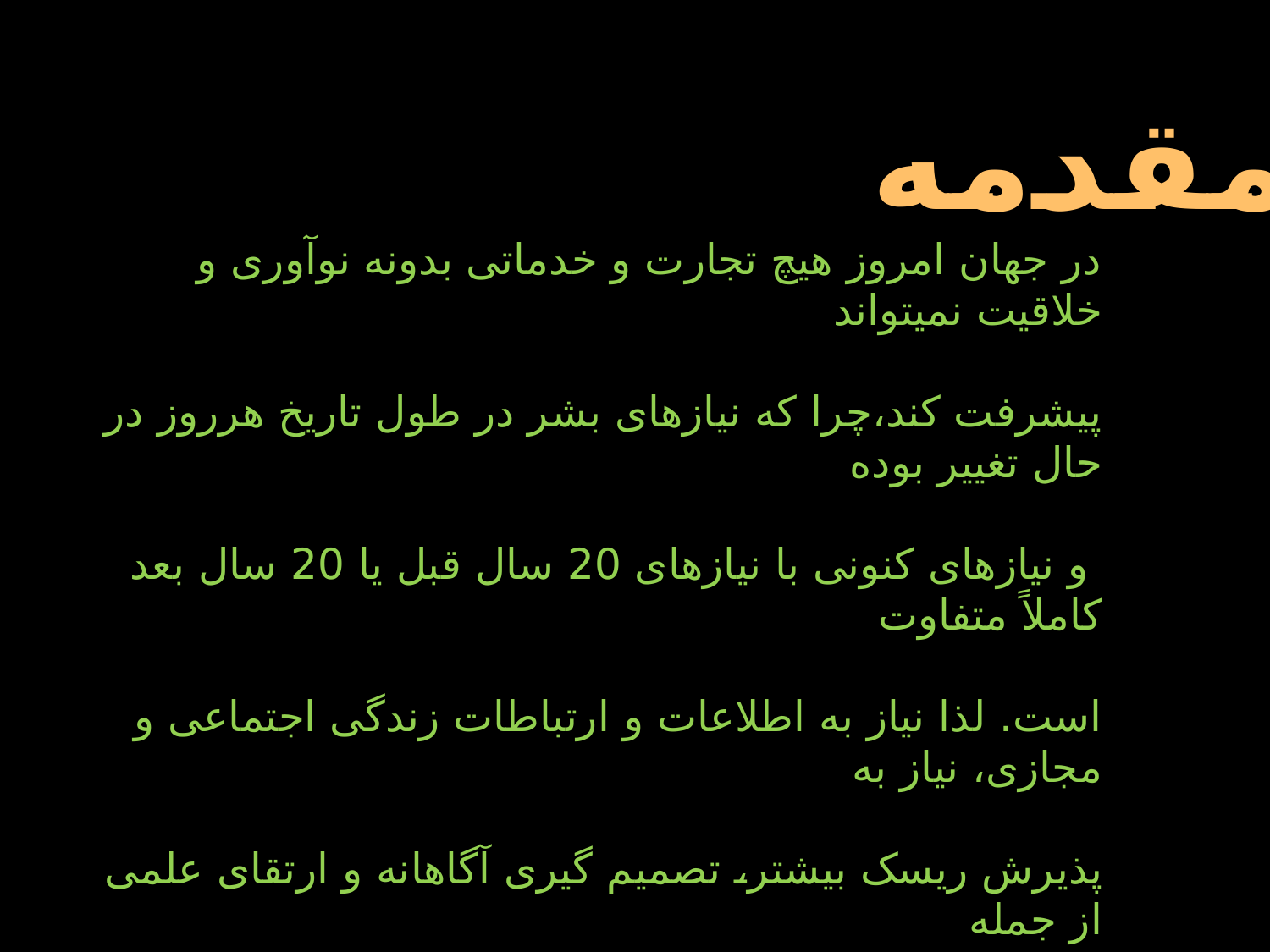

مقدمه
در جهان امروز هیچ تجارت و خدماتی بدونه نوآوری و خلاقیت نمیتواند

پیشرفت کند،چرا که نیازهای بشر در طول تاریخ هرروز در حال تغییر بوده

 و نیازهای کنونی با نیازهای 20 سال قبل یا 20 سال بعد کاملاً متفاوت

است. لذا نیاز به اطلاعات و ارتباطات زندگی اجتماعی و مجازی، نیاز به

پذیرش ریسک بیشتر، تصمیم گیری آگاهانه و ارتقای علمی از جمله

نیازهای انسان دراین زمان بوده و مفهومی چون دولت الکترونیک

   (E-government)  بیش از پیش اهمیت یافته است